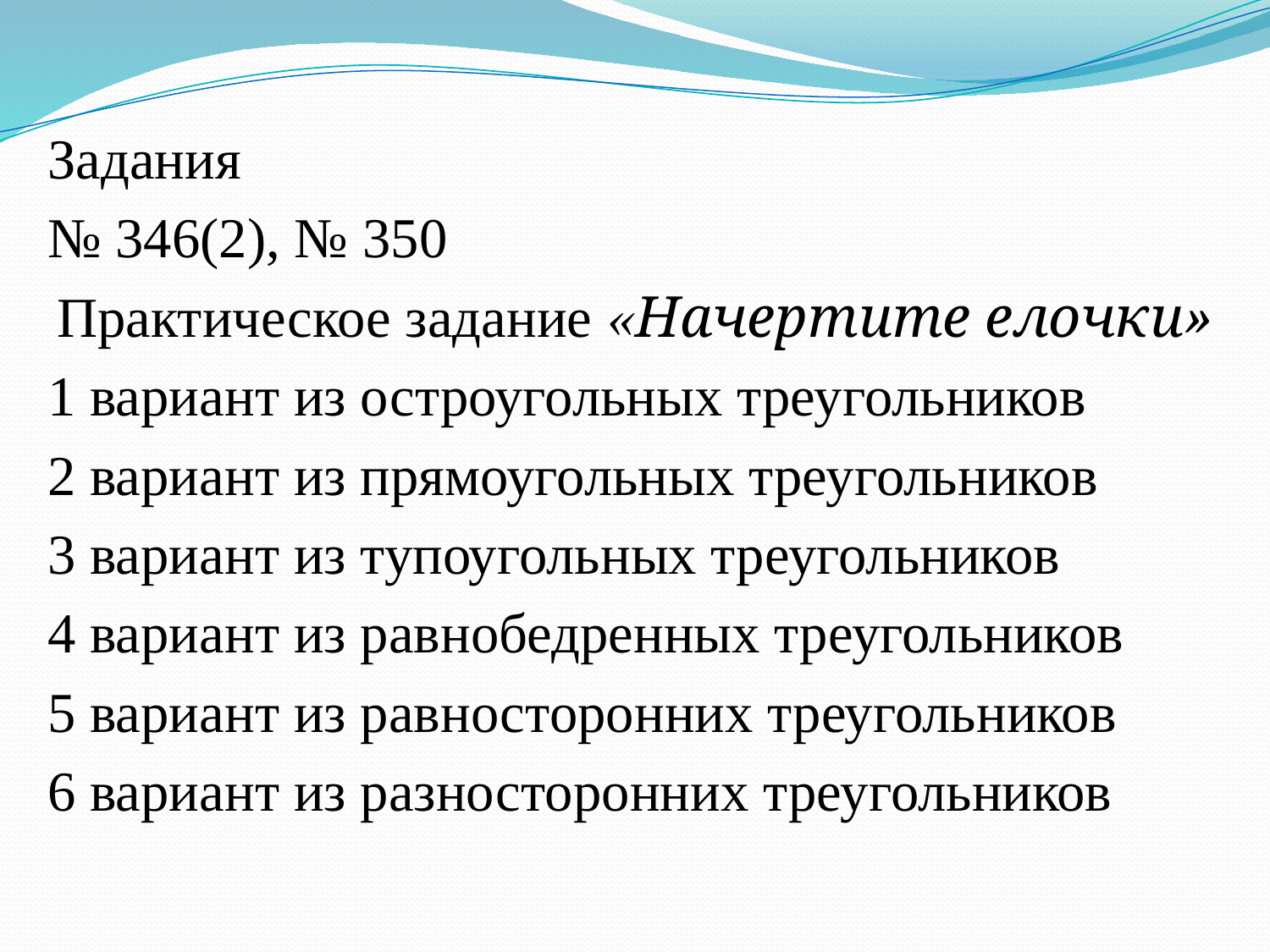

Задания
№ 346(2), № 350
Практическое задание «Начертите елочки»
1 вариант из остроугольных треугольников
2 вариант из прямоугольных треугольников
3 вариант из тупоугольных треугольников
4 вариант из равнобедренных треугольников
5 вариант из равносторонних треугольников
6 вариант из разносторонних треугольников